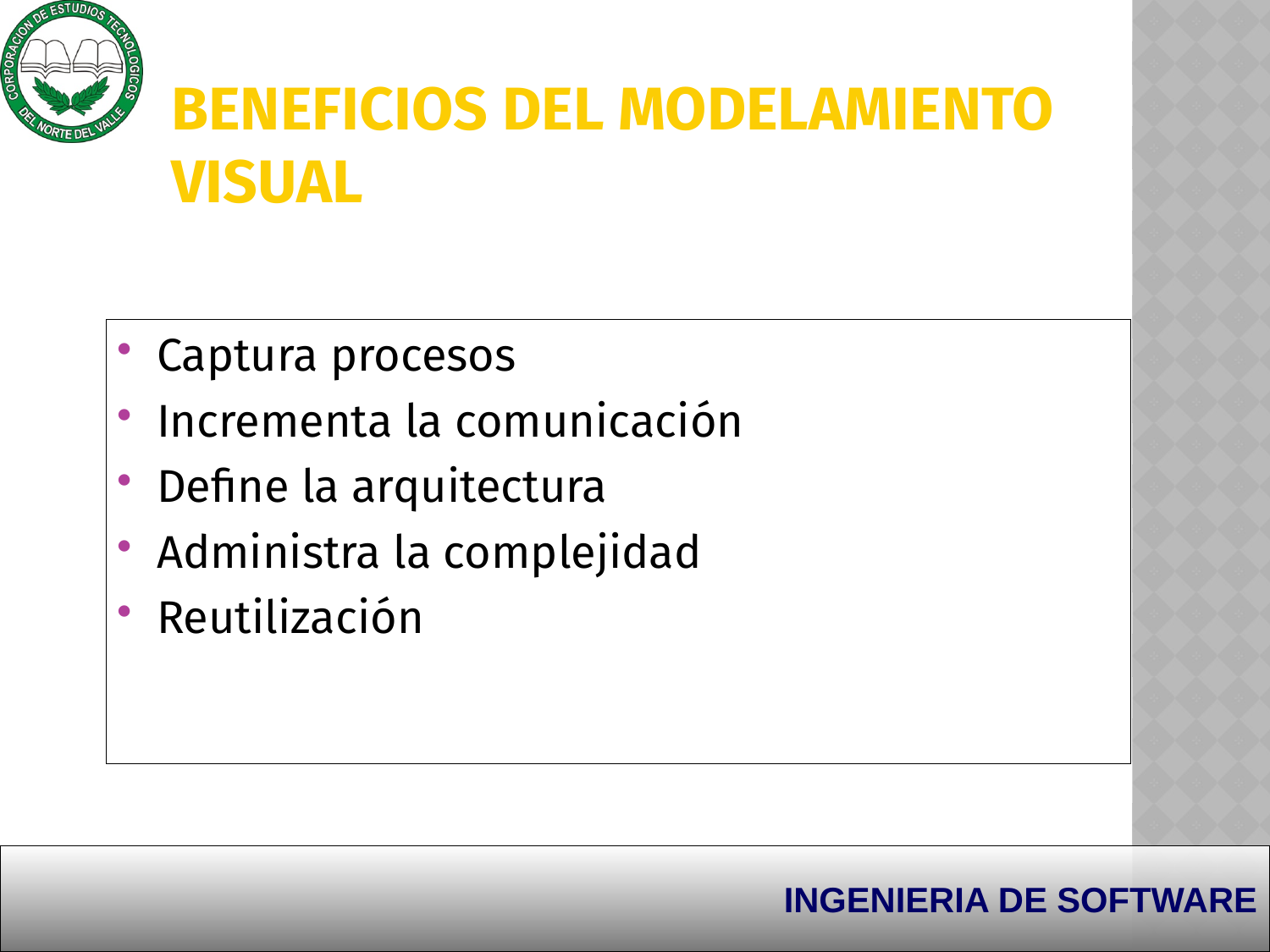

# Beneficios del Modelamiento Visual
Captura procesos
Incrementa la comunicación
Define la arquitectura
Administra la complejidad
Reutilización